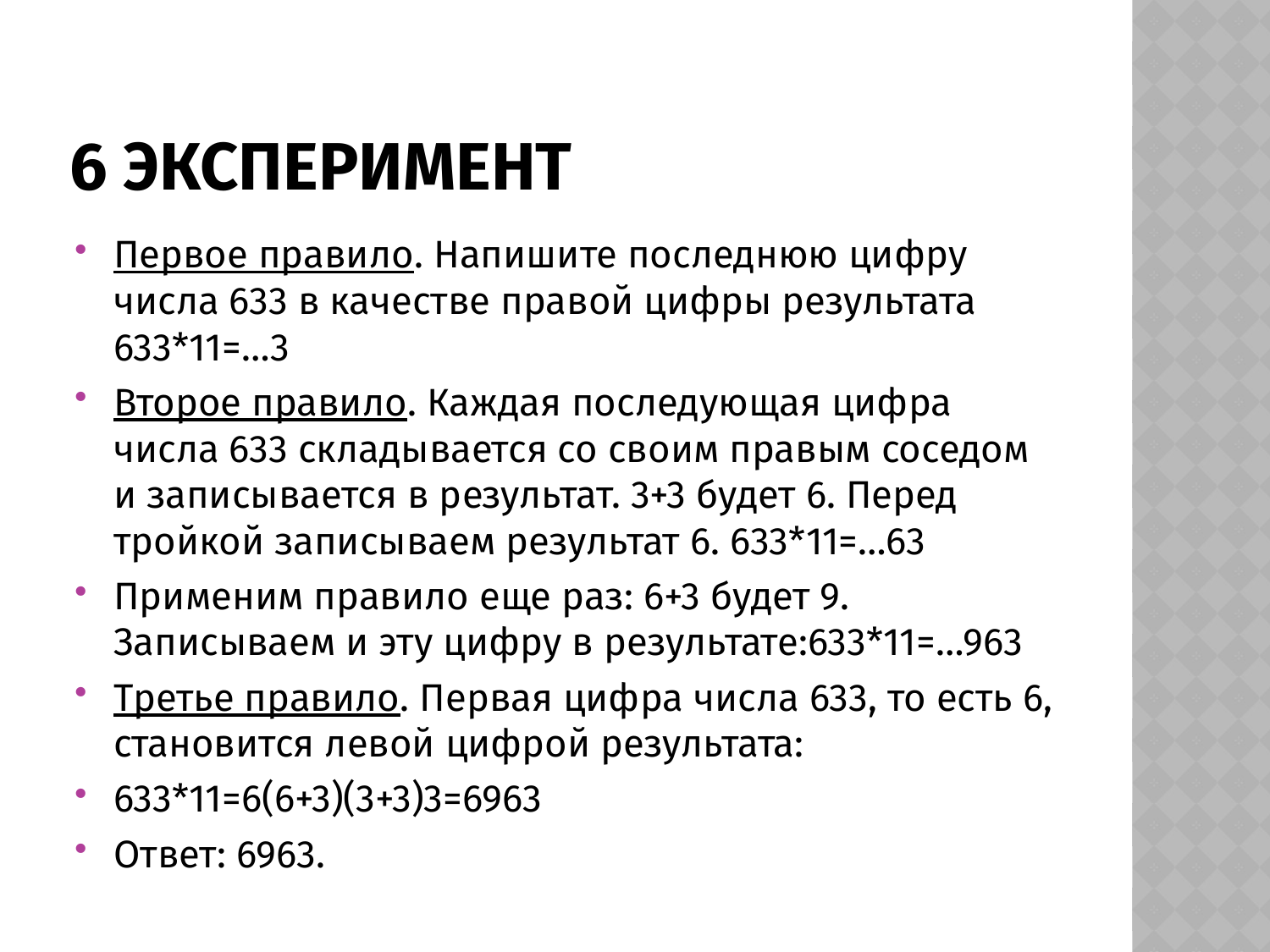

# 6 эксперимент
Первое правило. Напишите последнюю цифру числа 633 в качестве правой цифры результата 633*11=…3
Второе правило. Каждая последующая цифра числа 633 складывается со своим правым соседом и записывается в результат. 3+3 будет 6. Перед тройкой записываем результат 6. 633*11=…63
Применим правило еще раз: 6+3 будет 9. Записываем и эту цифру в результате:633*11=…963
Третье правило. Первая цифра числа 633, то есть 6, становится левой цифрой результата:
633*11=6(6+3)(3+3)3=6963
Ответ: 6963.